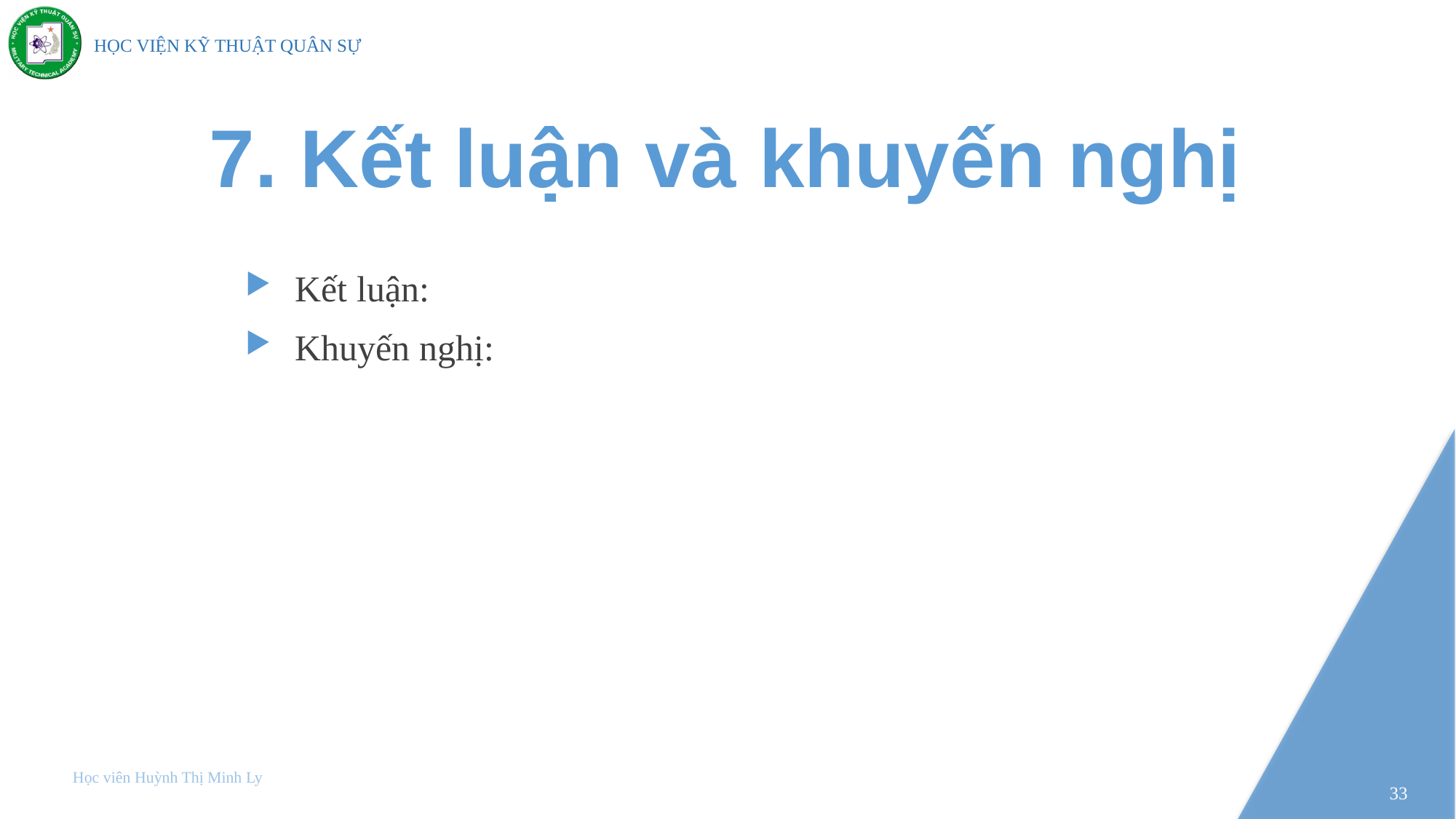

# 7. Kết luận và khuyến nghị
 Kết luận:
 Khuyến nghị:

Học viên Huỳnh Thị Minh Ly
33